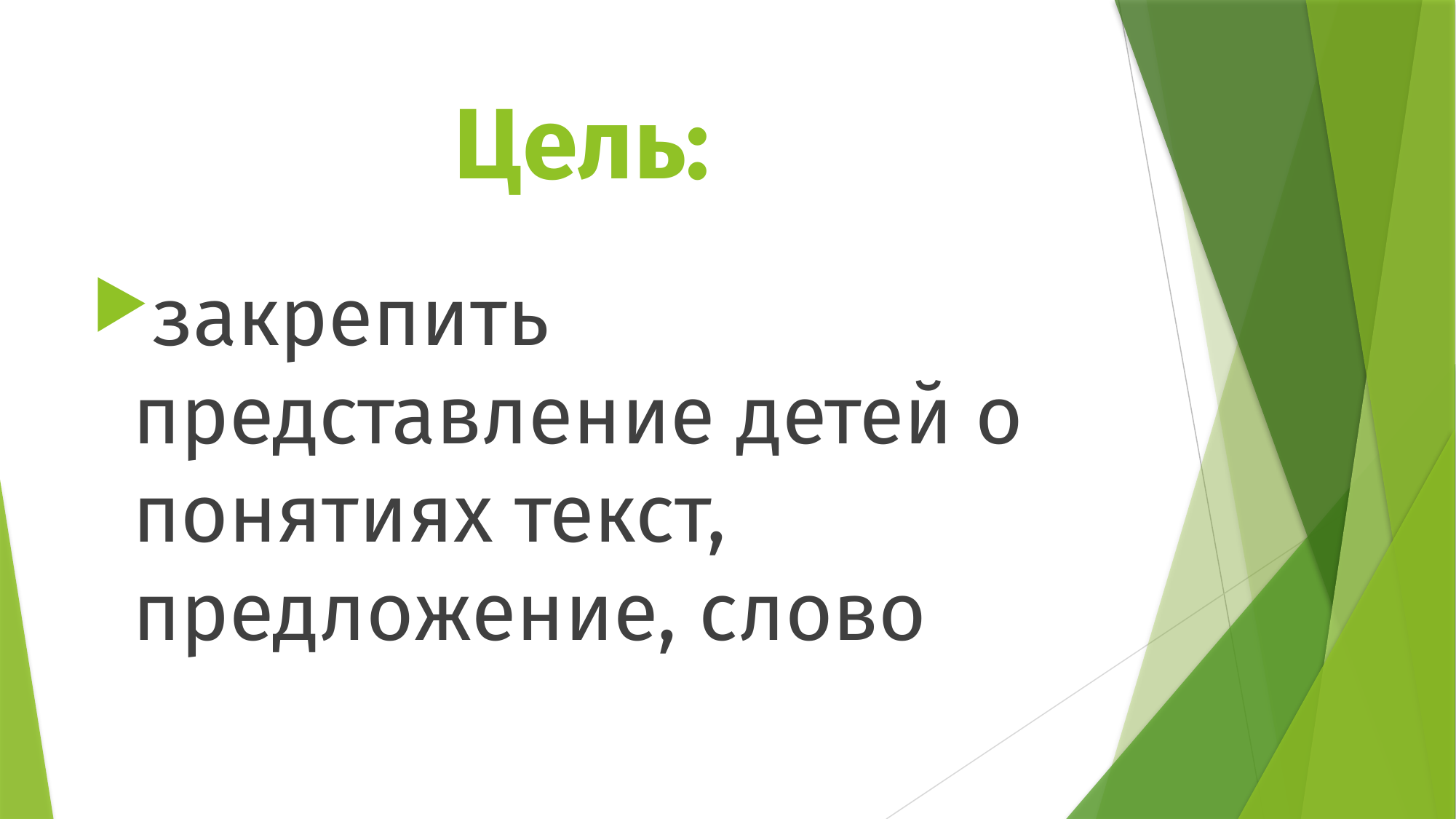

# Цель:
закрепить представление детей о понятиях текст, предложение, слово